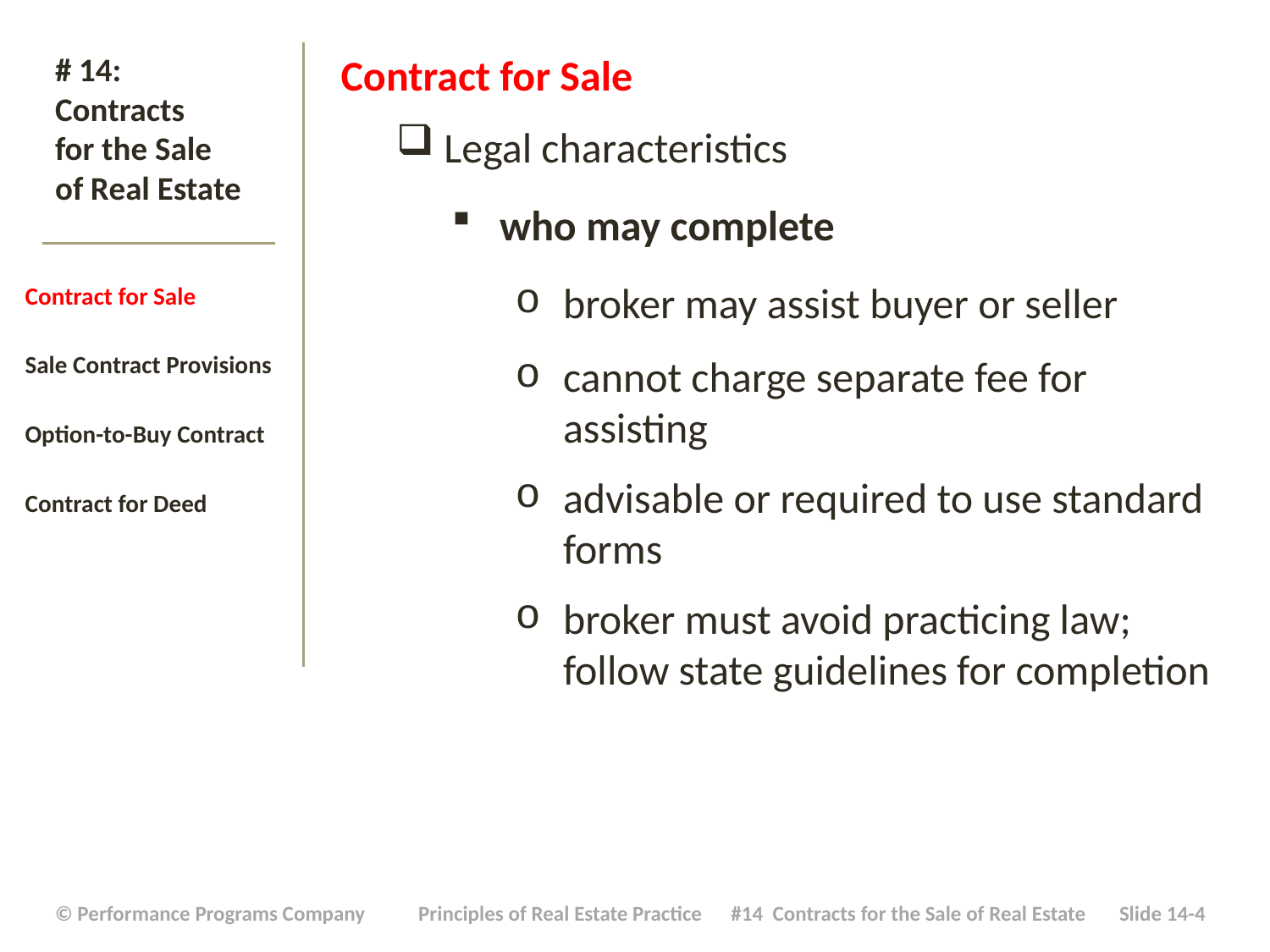

Contract for Sale

Legal characteristics
who may complete
broker may assist buyer or seller
cannot charge separate fee for assisting
advisable or required to use standard forms
broker must avoid practicing law; follow state guidelines for completion
# # 14: Contracts for the Sale of Real Estate

Contract for Sale

Sale Contract Provisions

Option-to-Buy Contract

Contract for Deed

| © Performance Programs Company Principles of Real Estate Practice #14 Contracts for the Sale of Real Estate Slide 14-4 |
| --- |